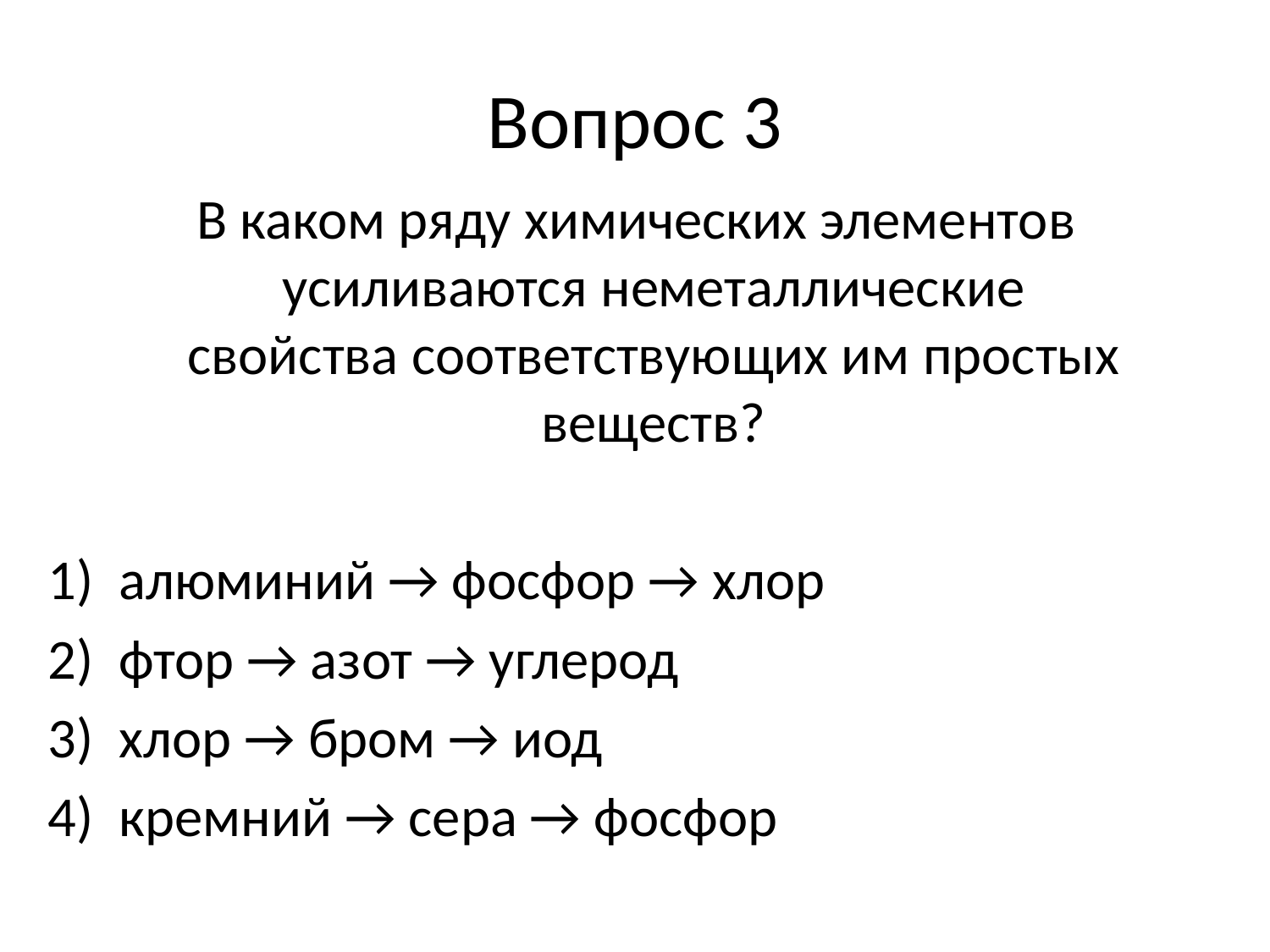

# Вопрос 3
 В каком ряду химических элементов усиливаются неметаллические свойства соответствующих им простых веществ?

алюминий → фосфор → хлор
фтор → азот → углерод
хлор → бром → иод
кремний → сера → фосфор